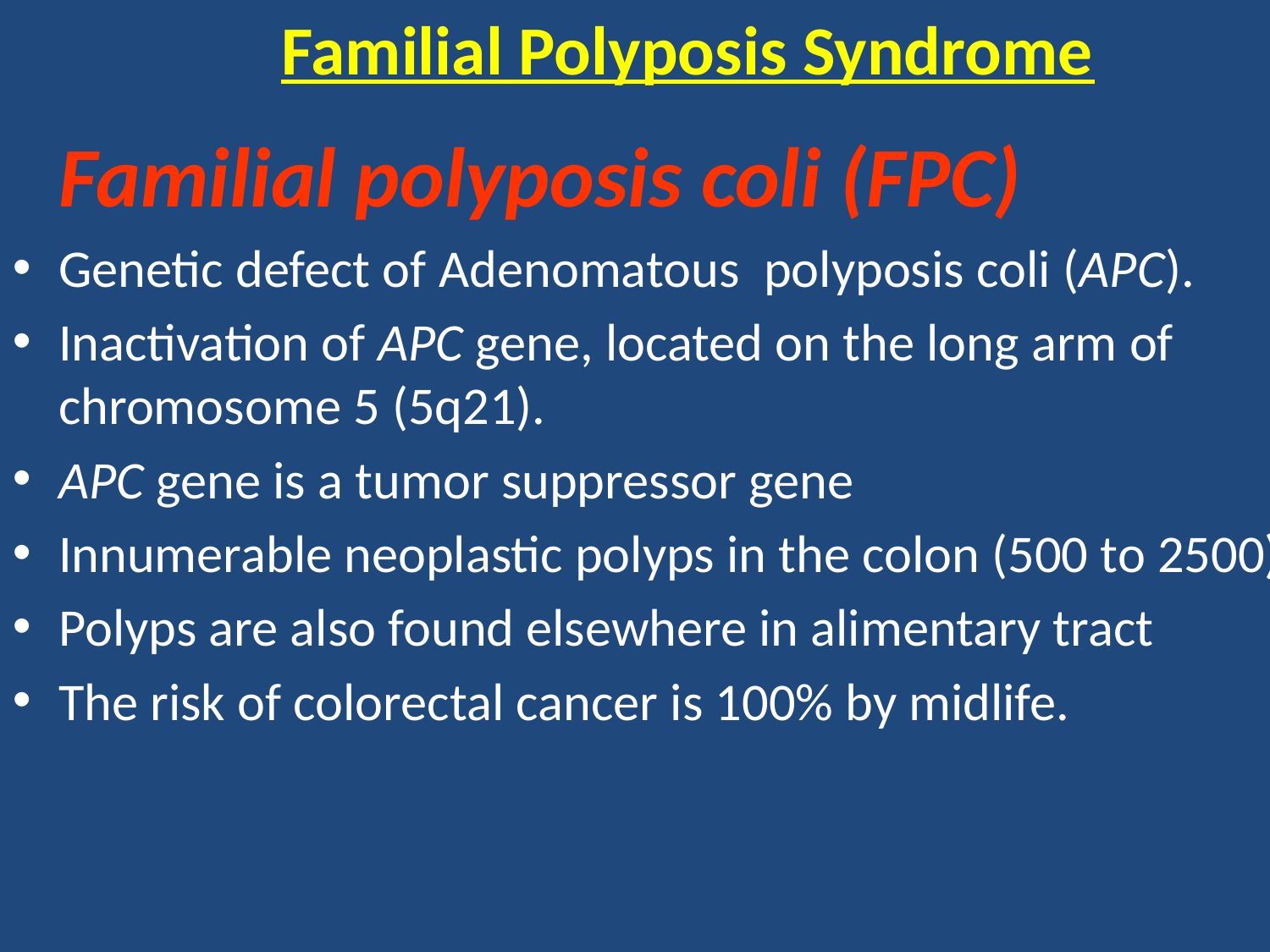

# Familial Polyposis Syndrome
	Familial polyposis coli (FPC)
Genetic defect of Adenomatous  polyposis coli (APC).
Inactivation of APC gene, located on the long arm of chromosome 5 (5q21).
APC gene is a tumor suppressor gene
Innumerable neoplastic polyps in the colon (500 to 2500)
Polyps are also found elsewhere in alimentary tract
The risk of colorectal cancer is 100% by midlife.